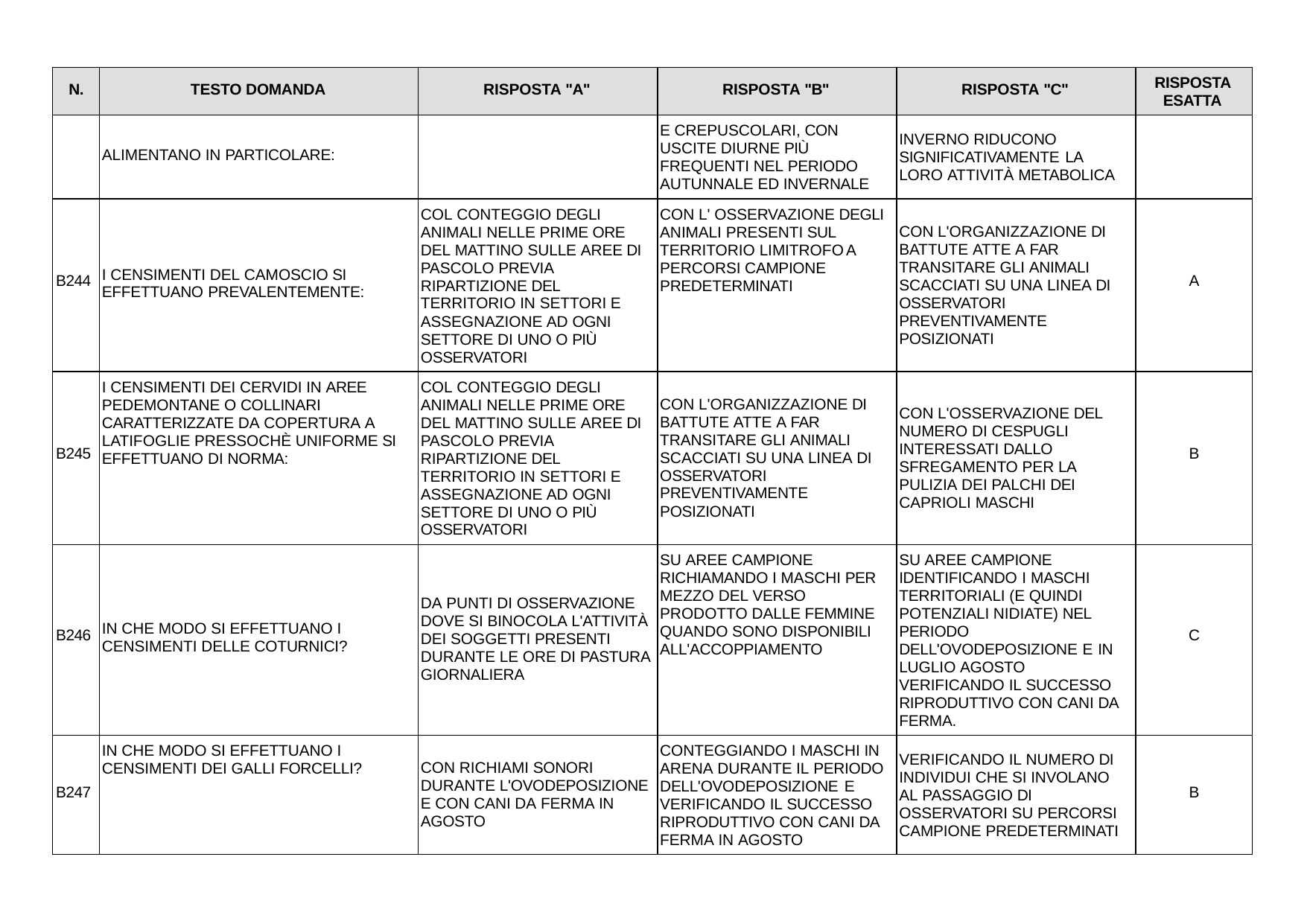

| N. | TESTO DOMANDA | RISPOSTA "A" | RISPOSTA "B" | RISPOSTA "C" | RISPOSTA ESATTA |
| --- | --- | --- | --- | --- | --- |
|  | ALIMENTANO IN PARTICOLARE: |  | E CREPUSCOLARI, CON USCITE DIURNE PIÙ FREQUENTI NEL PERIODO AUTUNNALE ED INVERNALE | INVERNO RIDUCONO SIGNIFICATIVAMENTE LA LORO ATTIVITÀ METABOLICA |  |
| B244 | I CENSIMENTI DEL CAMOSCIO SI EFFETTUANO PREVALENTEMENTE: | COL CONTEGGIO DEGLI ANIMALI NELLE PRIME ORE DEL MATTINO SULLE AREE DI PASCOLO PREVIA RIPARTIZIONE DEL TERRITORIO IN SETTORI E ASSEGNAZIONE AD OGNI SETTORE DI UNO O PIÙ OSSERVATORI | CON L' OSSERVAZIONE DEGLI ANIMALI PRESENTI SUL TERRITORIO LIMITROFO A PERCORSI CAMPIONE PREDETERMINATI | CON L'ORGANIZZAZIONE DI BATTUTE ATTE A FAR TRANSITARE GLI ANIMALI SCACCIATI SU UNA LINEA DI OSSERVATORI PREVENTIVAMENTE POSIZIONATI | A |
| B245 | I CENSIMENTI DEI CERVIDI IN AREE PEDEMONTANE O COLLINARI CARATTERIZZATE DA COPERTURA A LATIFOGLIE PRESSOCHÈ UNIFORME SI EFFETTUANO DI NORMA: | COL CONTEGGIO DEGLI ANIMALI NELLE PRIME ORE DEL MATTINO SULLE AREE DI PASCOLO PREVIA RIPARTIZIONE DEL TERRITORIO IN SETTORI E ASSEGNAZIONE AD OGNI SETTORE DI UNO O PIÙ OSSERVATORI | CON L'ORGANIZZAZIONE DI BATTUTE ATTE A FAR TRANSITARE GLI ANIMALI SCACCIATI SU UNA LINEA DI OSSERVATORI PREVENTIVAMENTE POSIZIONATI | CON L'OSSERVAZIONE DEL NUMERO DI CESPUGLI INTERESSATI DALLO SFREGAMENTO PER LA PULIZIA DEI PALCHI DEI CAPRIOLI MASCHI | B |
| B246 | IN CHE MODO SI EFFETTUANO I CENSIMENTI DELLE COTURNICI? | DA PUNTI DI OSSERVAZIONE DOVE SI BINOCOLA L'ATTIVITÀ DEI SOGGETTI PRESENTI DURANTE LE ORE DI PASTURA GIORNALIERA | SU AREE CAMPIONE RICHIAMANDO I MASCHI PER MEZZO DEL VERSO PRODOTTO DALLE FEMMINE QUANDO SONO DISPONIBILI ALL'ACCOPPIAMENTO | SU AREE CAMPIONE IDENTIFICANDO I MASCHI TERRITORIALI (E QUINDI POTENZIALI NIDIATE) NEL PERIODO DELL'OVODEPOSIZIONE E IN LUGLIO AGOSTO VERIFICANDO IL SUCCESSO RIPRODUTTIVO CON CANI DA FERMA. | C |
| B247 | IN CHE MODO SI EFFETTUANO I CENSIMENTI DEI GALLI FORCELLI? | CON RICHIAMI SONORI DURANTE L'OVODEPOSIZIONE E CON CANI DA FERMA IN AGOSTO | CONTEGGIANDO I MASCHI IN ARENA DURANTE IL PERIODO DELL'OVODEPOSIZIONE E VERIFICANDO IL SUCCESSO RIPRODUTTIVO CON CANI DA FERMA IN AGOSTO | VERIFICANDO IL NUMERO DI INDIVIDUI CHE SI INVOLANO AL PASSAGGIO DI OSSERVATORI SU PERCORSI CAMPIONE PREDETERMINATI | B |